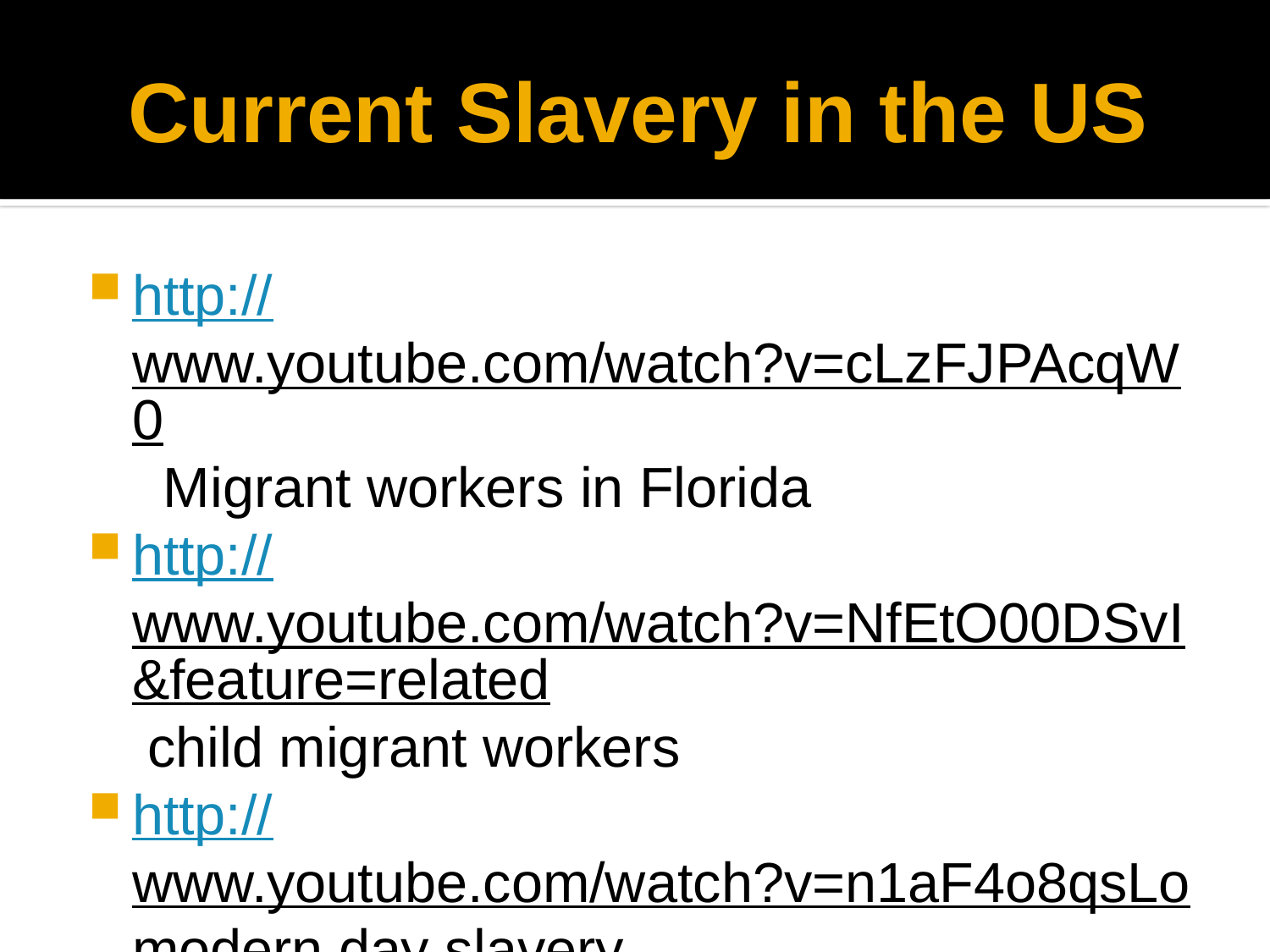

# Current Slavery in the US
http://www.youtube.com/watch?v=cLzFJPAcqW0  Migrant workers in Florida
http://www.youtube.com/watch?v=NfEtO00DSvI&feature=related child migrant workers
http://www.youtube.com/watch?v=n1aF4o8qsLo modern day slavery